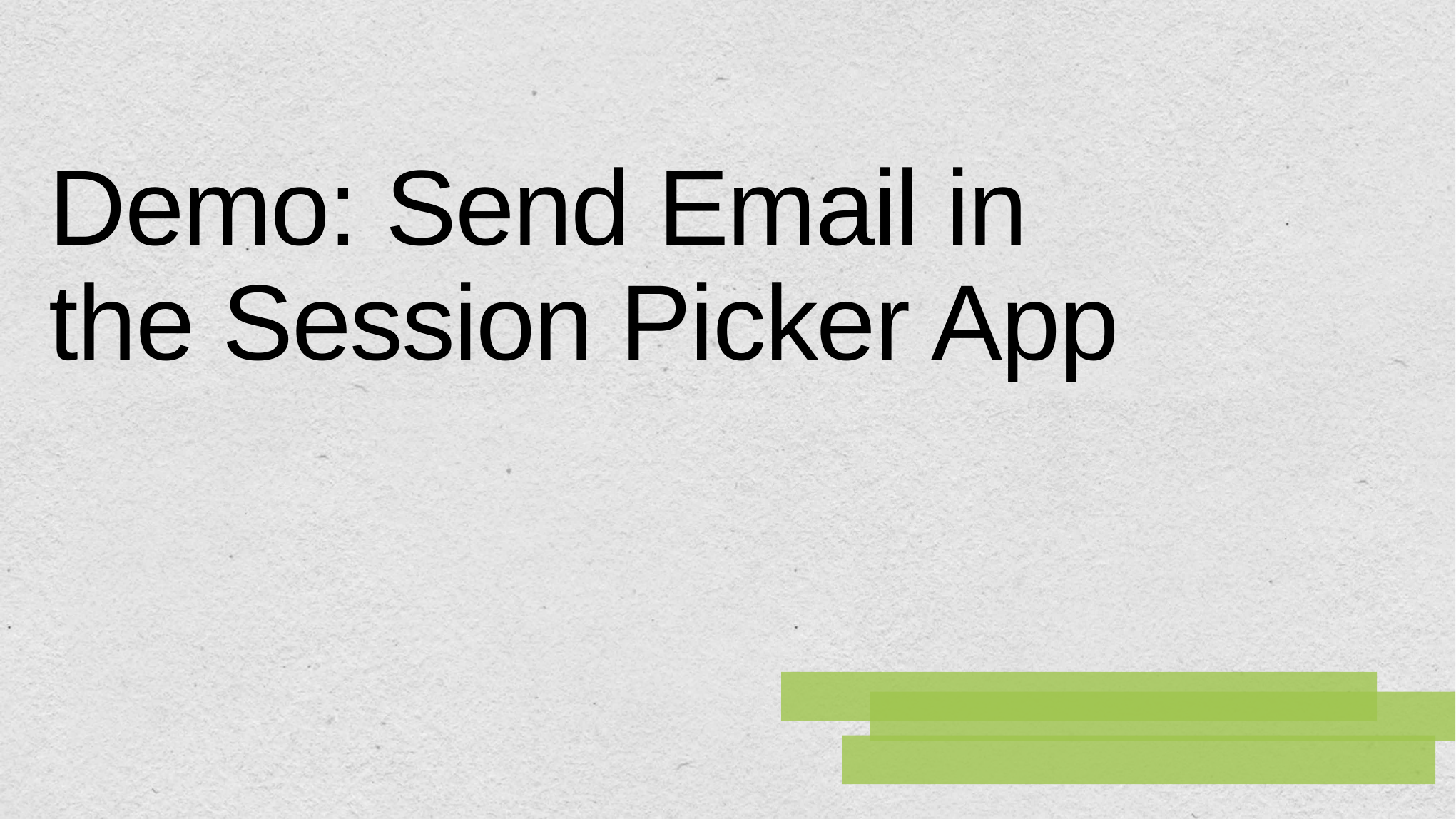

# Demo: Send Email in the Session Picker App